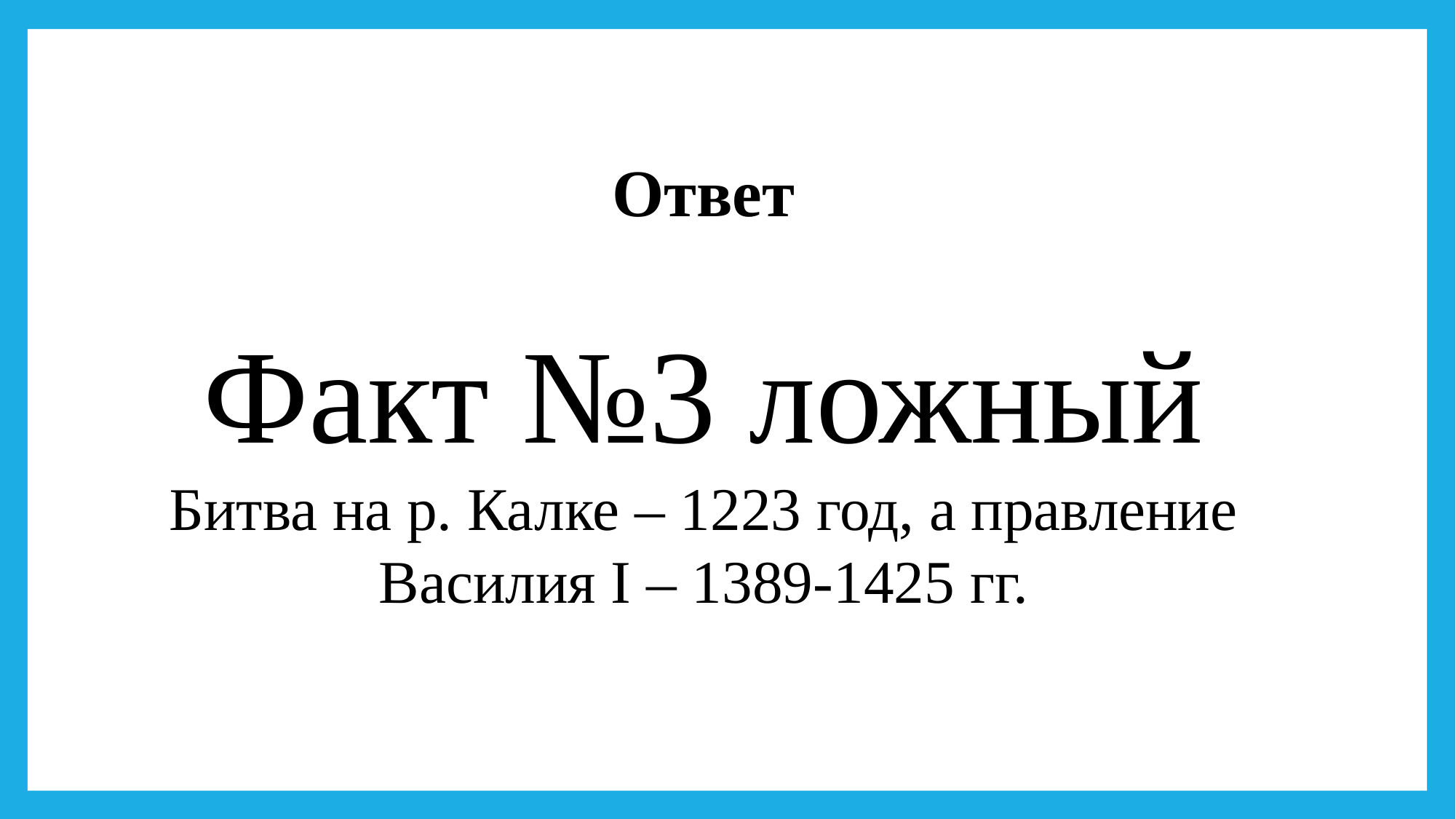

Ответ

Факт №3 ложный
Битва на р. Калке – 1223 год, а правление Василия I – 1389-1425 гг.